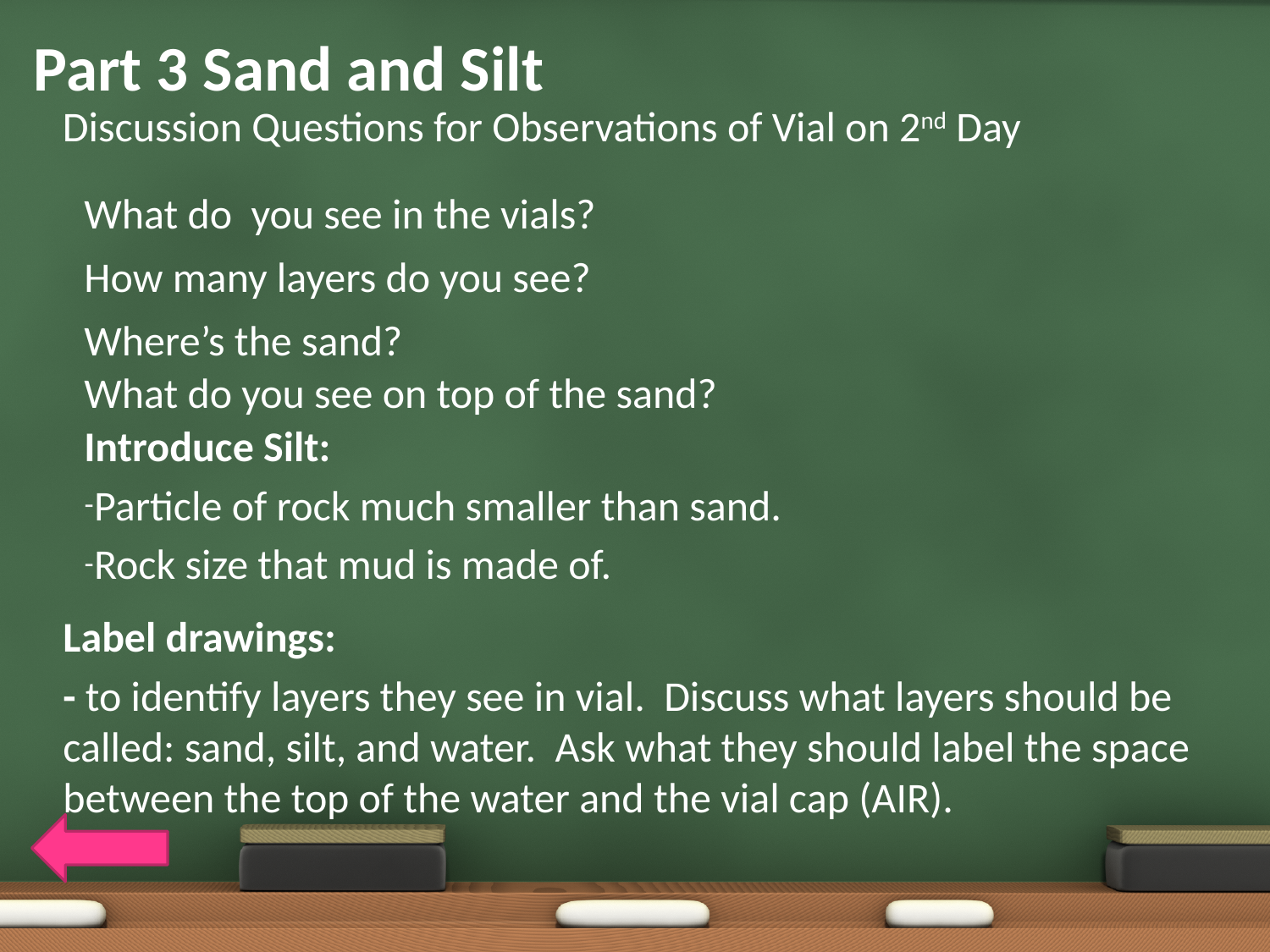

# Part 3 Sand and Silt
Discussion Questions for Observations of Vial on 2nd Day
What do  you see in the vials?
How many layers do you see?
Where’s the sand?
What do you see on top of the sand?
Introduce Silt:
Particle of rock much smaller than sand.
Rock size that mud is made of.
Label drawings:
- to identify layers they see in vial.  Discuss what layers should be called: sand, silt, and water.  Ask what they should label the space between the top of the water and the vial cap (AIR).